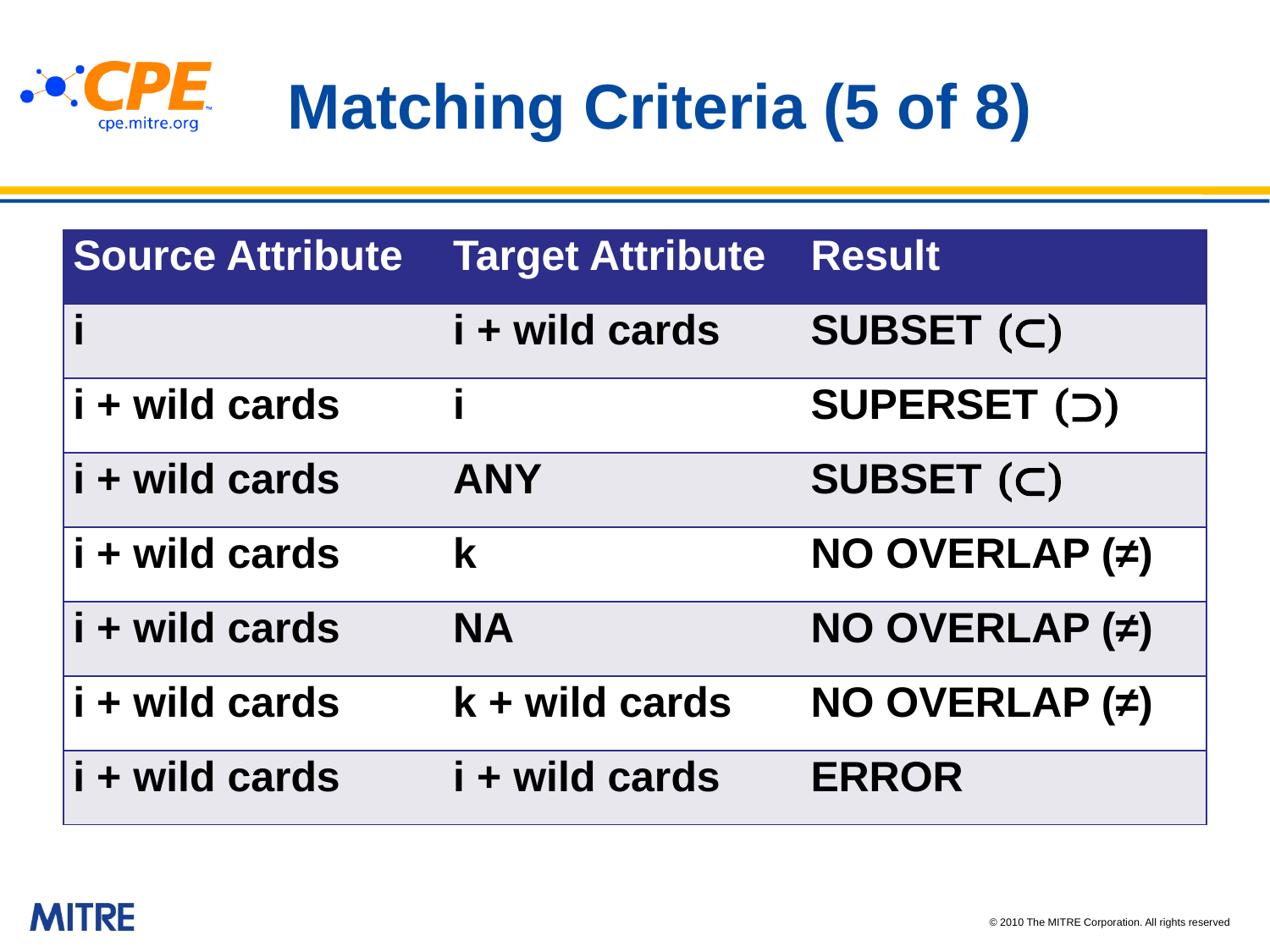

# Matching Criteria (5 of 8)
| Source Attribute | Target Attribute | Result |
| --- | --- | --- |
| i | i + wild cards | SUBSET (⊂) |
| i + wild cards | i | SUPERSET (⊃) |
| i + wild cards | ANY | SUBSET (⊂) |
| i + wild cards | k | NO OVERLAP (≠) |
| i + wild cards | NA | NO OVERLAP (≠) |
| i + wild cards | k + wild cards | NO OVERLAP (≠) |
| i + wild cards | i + wild cards | ERROR |